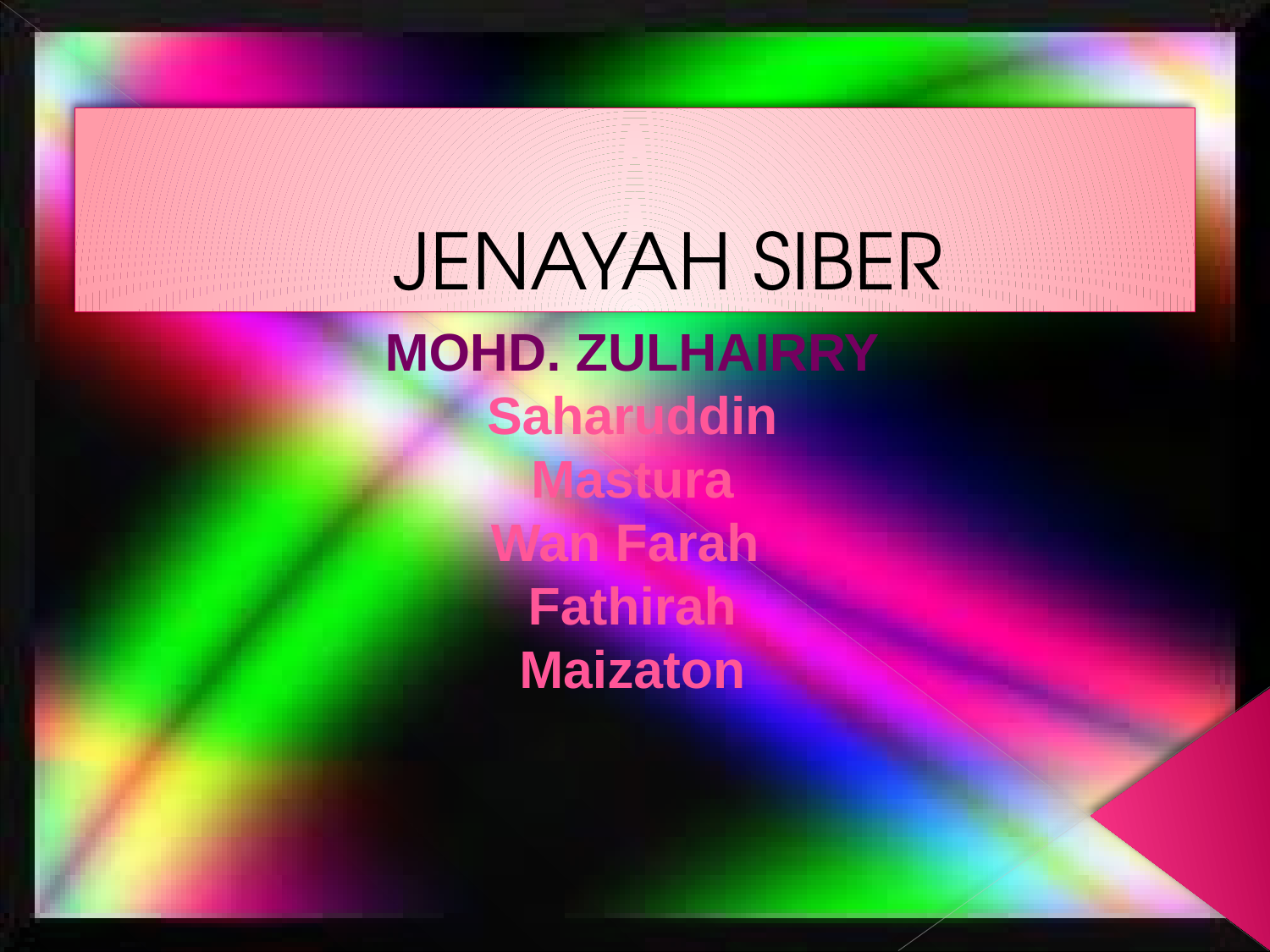

# JENAYAH SIBER
MOHD. ZULHAIRRY
Saharuddin
Mastura
Wan Farah
Fathirah
Maizaton